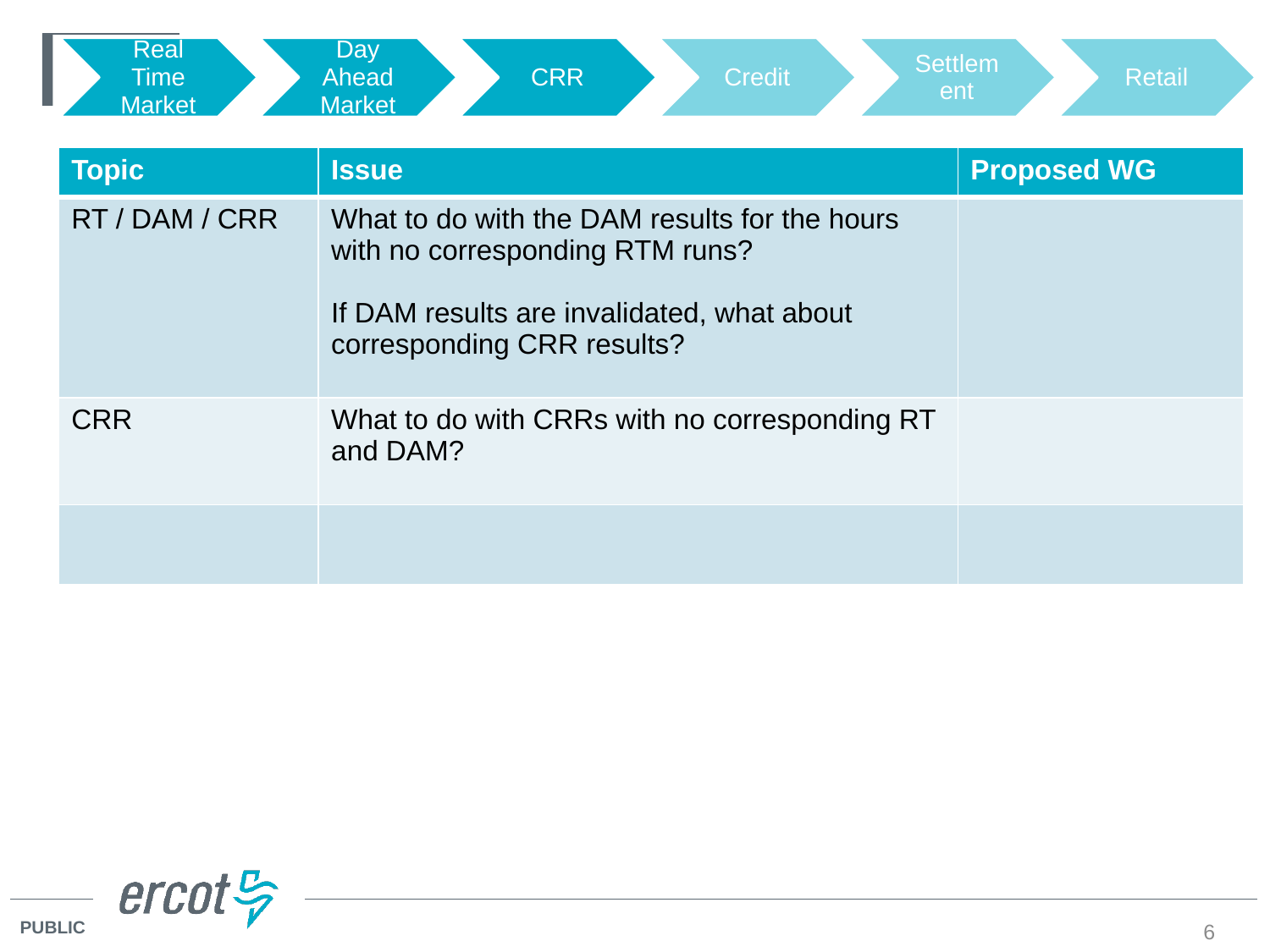

Real Time Market
CRR
Settlement
Retail
Credit
Day Ahead Market
| Topic | Issue | Proposed WG |
| --- | --- | --- |
| RT / DAM / CRR | What to do with the DAM results for the hours with no corresponding RTM runs? If DAM results are invalidated, what about corresponding CRR results? |  |
| CRR | What to do with CRRs with no corresponding RT and DAM? |  |
|  |  |  |
6